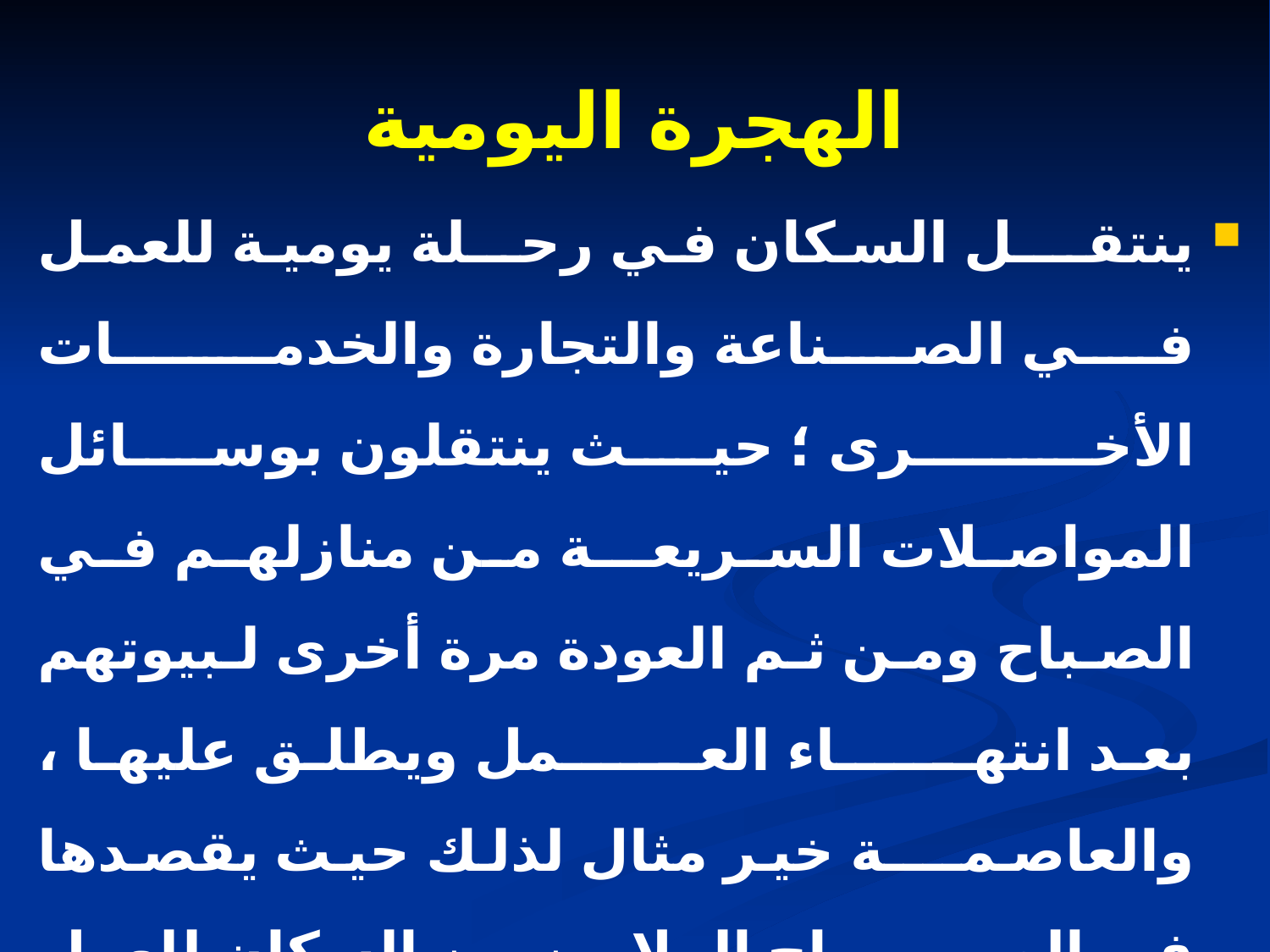

# الهجرة اليومية
ينتقـــل السكان في رحــلة يومية للعمل في الصناعة والتجارة والخدمــــات الأخـــــرى ؛ حيث ينتقلون بوسائل المواصلات السريعـــة من منازلهم في الصباح ومن ثم العودة مرة أخرى لبيوتهم بعد انتهــــــاء العــــــمل ويطلق عليها ، والعاصمــــة خير مثال لذلك حيث يقصدها في الصبـــــــاح الملايين من السكان للعمل والتجارة والعودة مرة أخرى لمحافظاتهم بعد قضاء حوائجهم في هجرة يومية .